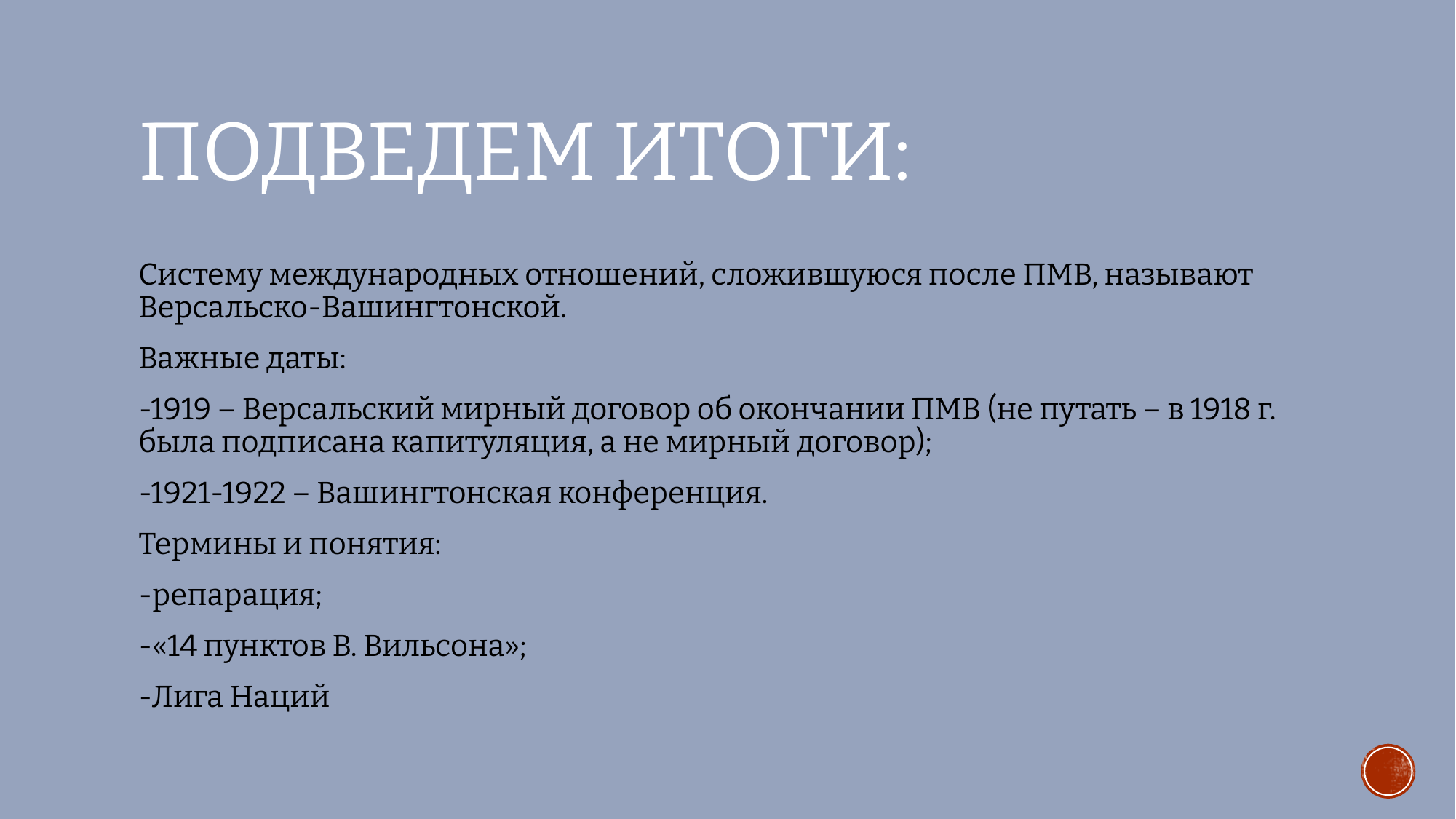

# Подведем итоги:
Систему международных отношений, сложившуюся после ПМВ, называют Версальско-Вашингтонской.
Важные даты:
-1919 – Версальский мирный договор об окончании ПМВ (не путать – в 1918 г. была подписана капитуляция, а не мирный договор);
-1921-1922 – Вашингтонская конференция.
Термины и понятия:
-репарация;
-«14 пунктов В. Вильсона»;
-Лига Наций